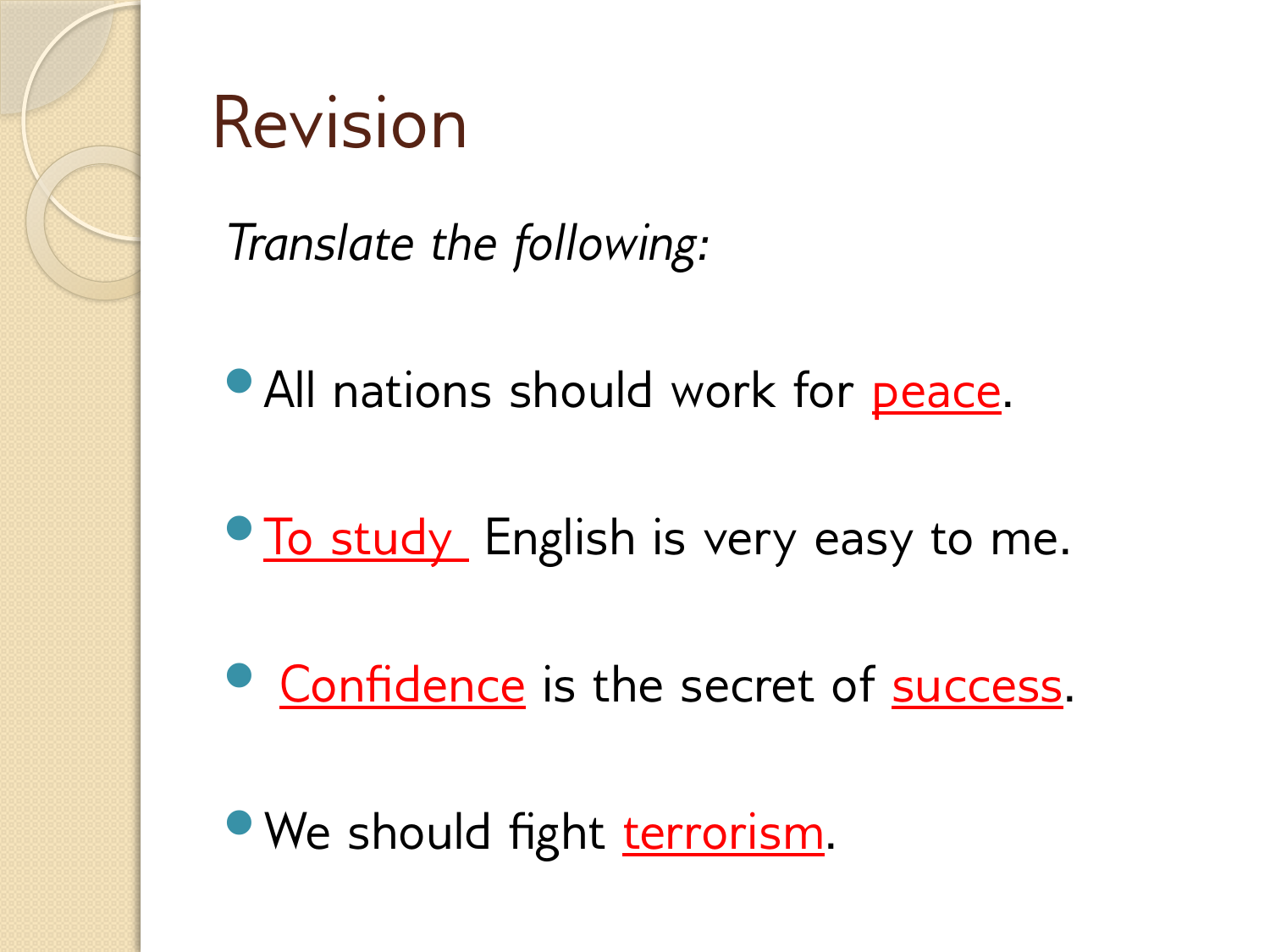

# Revision
Translate the following:

All nations should work for peace.

To study  English is very easy to me.

 Confidence is the secret of success.

We should fight terrorism.